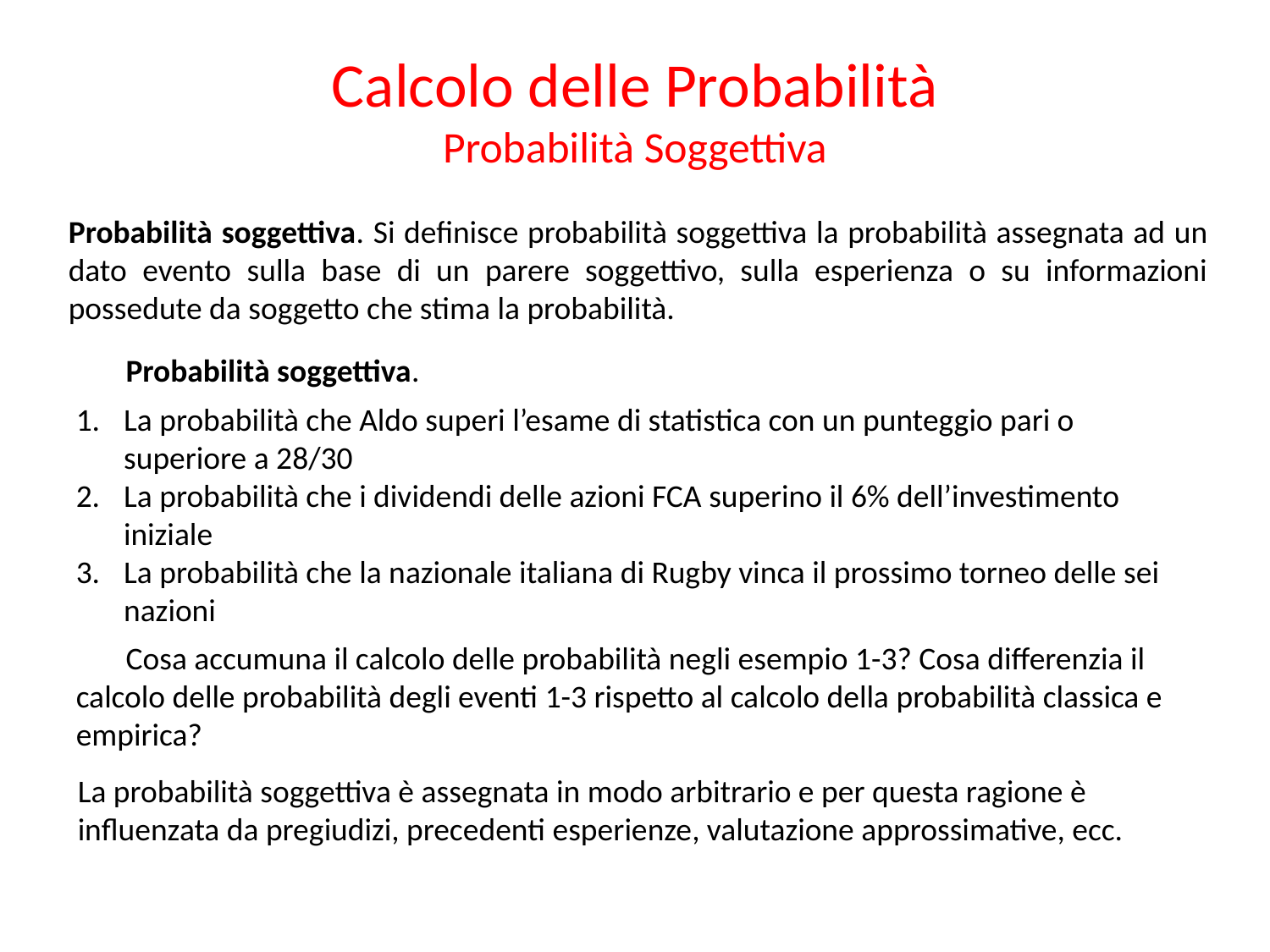

# Calcolo delle Probabilità Probabilità Soggettiva
Probabilità soggettiva. Si definisce probabilità soggettiva la probabilità assegnata ad un dato evento sulla base di un parere soggettivo, sulla esperienza o su informazioni possedute da soggetto che stima la probabilità.
Probabilità soggettiva.
La probabilità che Aldo superi l’esame di statistica con un punteggio pari o superiore a 28/30
La probabilità che i dividendi delle azioni FCA superino il 6% dell’investimento iniziale
La probabilità che la nazionale italiana di Rugby vinca il prossimo torneo delle sei nazioni
Cosa accumuna il calcolo delle probabilità negli esempio 1-3? Cosa differenzia il calcolo delle probabilità degli eventi 1-3 rispetto al calcolo della probabilità classica e empirica?
La probabilità soggettiva è assegnata in modo arbitrario e per questa ragione è influenzata da pregiudizi, precedenti esperienze, valutazione approssimative, ecc.